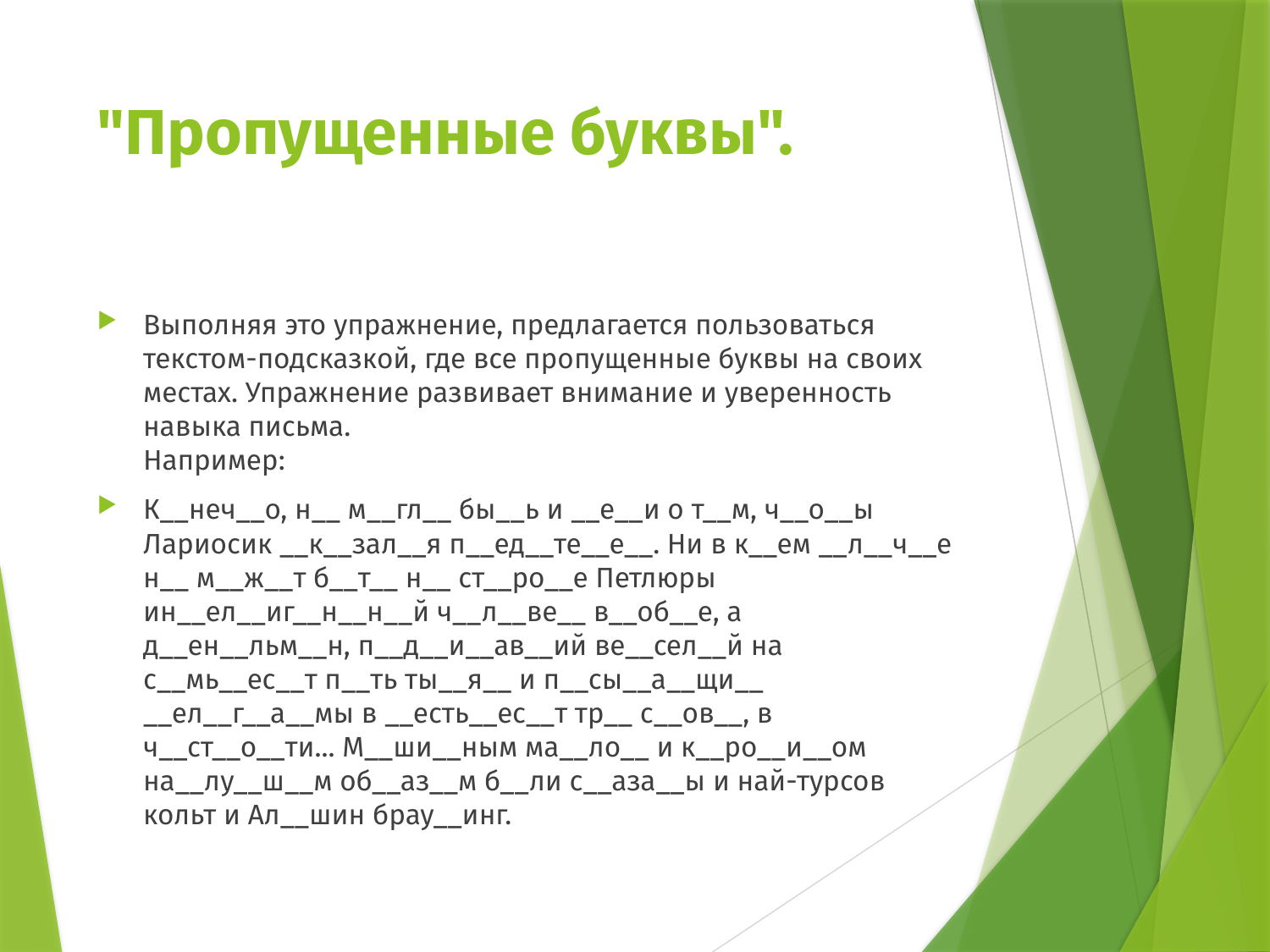

# "Пропущенные буквы".
Выполняя это упражнение, предлагается пользоваться текстом-подсказкой, где все пропущенные буквы на своих местах. Упражнение развивает внимание и уверенность навыка письма.
Например:
К__неч__о, н__ м__гл__ бы__ь и __е__и о т__м, ч__о__ы Лариосик __к__зал__я п__ед__те__е__. Ни в к__ем __л__ч__е н__ м__ж__т б__т__ н__ ст__ро__е Петлюры ин__ел__иг__н__н__й ч__л__ве__ в__об__е, а д__ен__льм__н, п__д__и__ав__ий ве__сел__й на с__мь__ес__т п__ть ты__я__ и п__сы__а__щи__ __ел__г__а__мы в __есть__ес__т тр__ с__ов__, в ч__ст__о__ти... М__ши__ным ма__ло__ и к__ро__и__ом на__лу__ш__м об__аз__м б__ли с__аза__ы и най-турсов кольт и Ал__шин брау__инг.